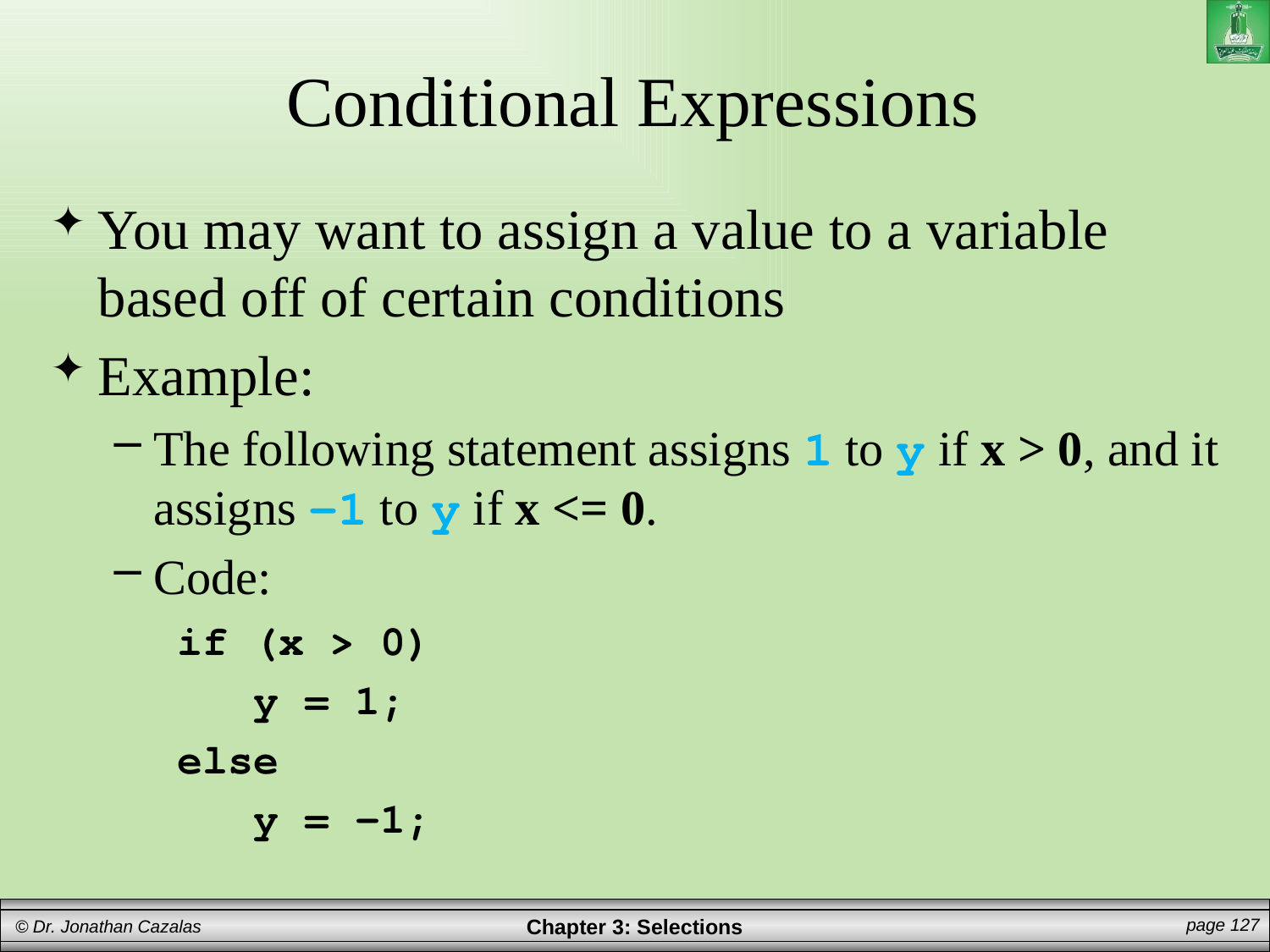

# Conditional Expressions
You may want to assign a value to a variable based off of certain conditions
Example:
The following statement assigns 1 to y if x > 0, and it assigns -1 to y if x <= 0.
Code:
if (x > 0)
   y = 1;
else
   y = -1;